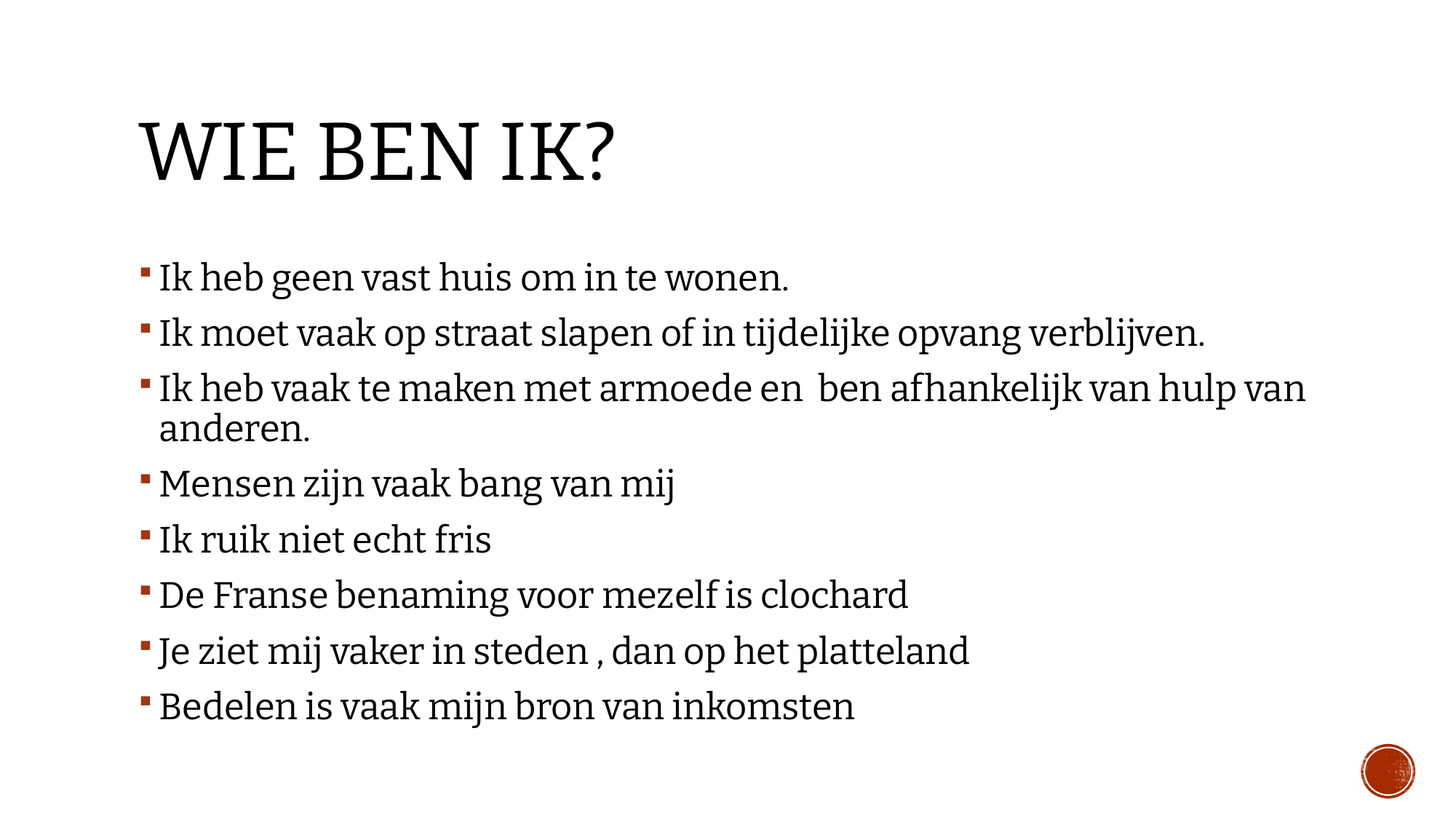

# Wie ben ik?
Ik heb geen vast huis om in te wonen.
Ik moet vaak op straat slapen of in tijdelijke opvang verblijven.
Ik heb vaak te maken met armoede en  ben afhankelijk van hulp van anderen.
Mensen zijn vaak bang van mij
Ik ruik niet echt fris
De Franse benaming voor mezelf is clochard
Je ziet mij vaker in steden , dan op het platteland
Bedelen is vaak mijn bron van inkomsten